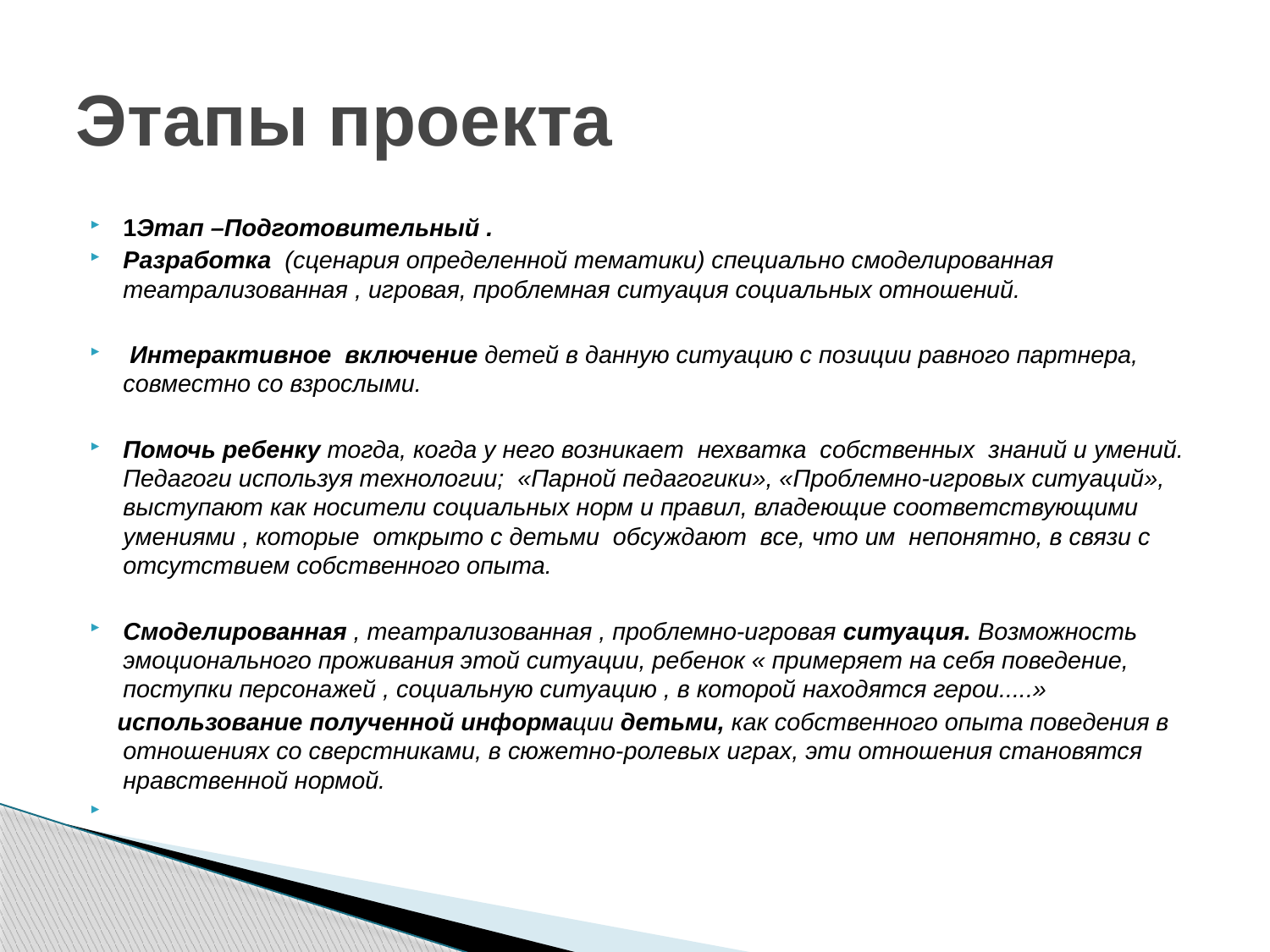

# Этапы проекта
1Этап –Подготовительный .
Разработка  (сценария определенной тематики) специально смоделированная театрализованная , игровая, проблемная ситуация социальных отношений.

 Интерактивное  включение детей в данную ситуацию с позиции равного партнера, совместно со взрослыми.

Помочь ребенку тогда, когда у него возникает  нехватка  собственных  знаний и умений.  Педагоги используя технологии;  «Парной педагогики», «Проблемно-игровых ситуаций»,  выступают как носители социальных норм и правил, владеющие соответствующими умениями , которые  открыто с детьми  обсуждают  все, что им  непонятно, в связи с отсутствием собственного опыта.

Смоделированная , театрализованная , проблемно-игровая ситуация. Возможность эмоционального проживания этой ситуации, ребенок « примеряет на себя поведение, поступки персонажей , социальную ситуацию , в которой находятся герои.....»
    использование полученной информации детьми, как собственного опыта поведения в отношениях со сверстниками, в сюжетно-ролевых играх, эти отношения становятся нравственной нормой.